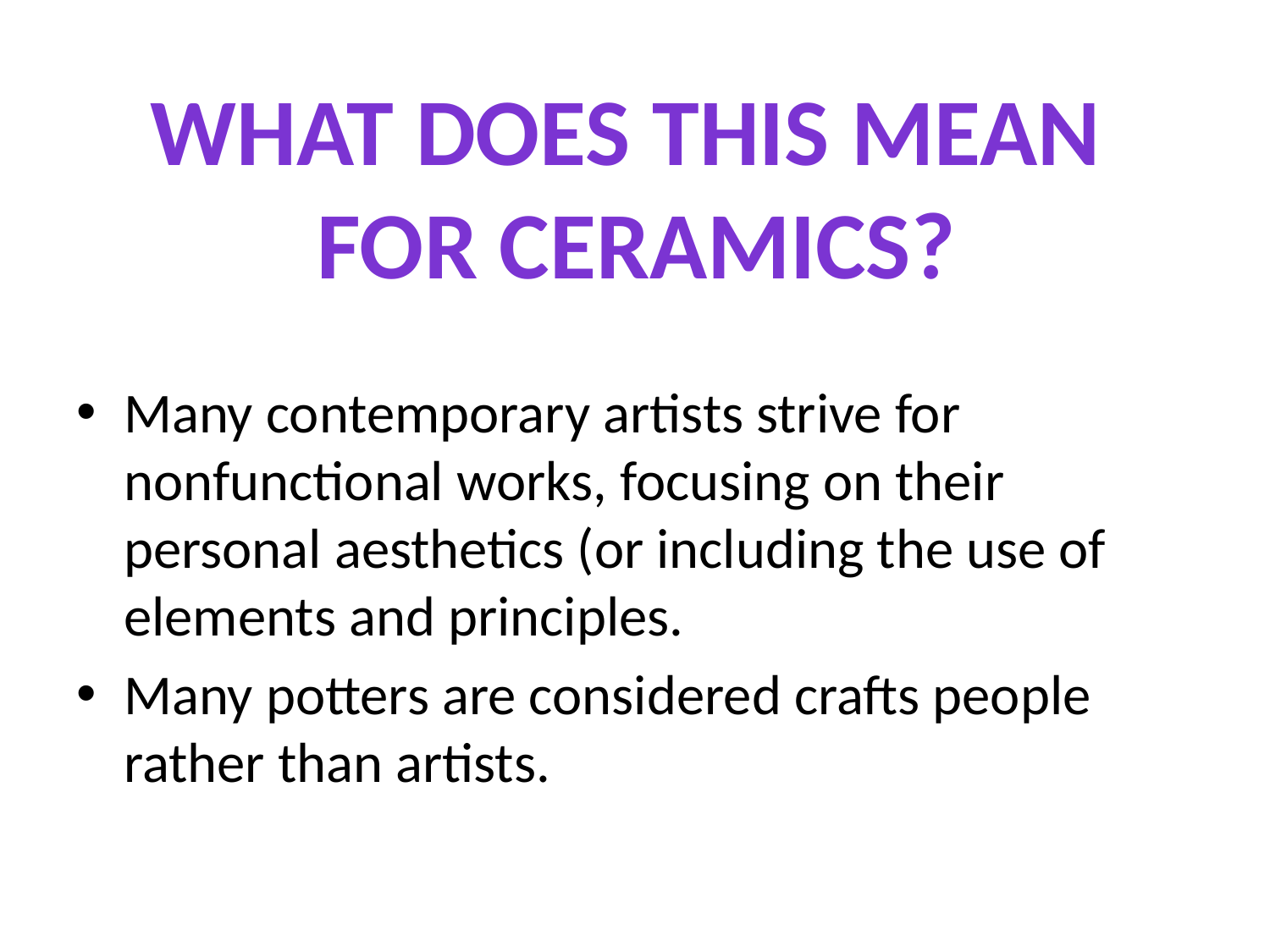

What Does this mean
For ceramics?
Many contemporary artists strive for nonfunctional works, focusing on their personal aesthetics (or including the use of elements and principles.
Many potters are considered crafts people rather than artists.